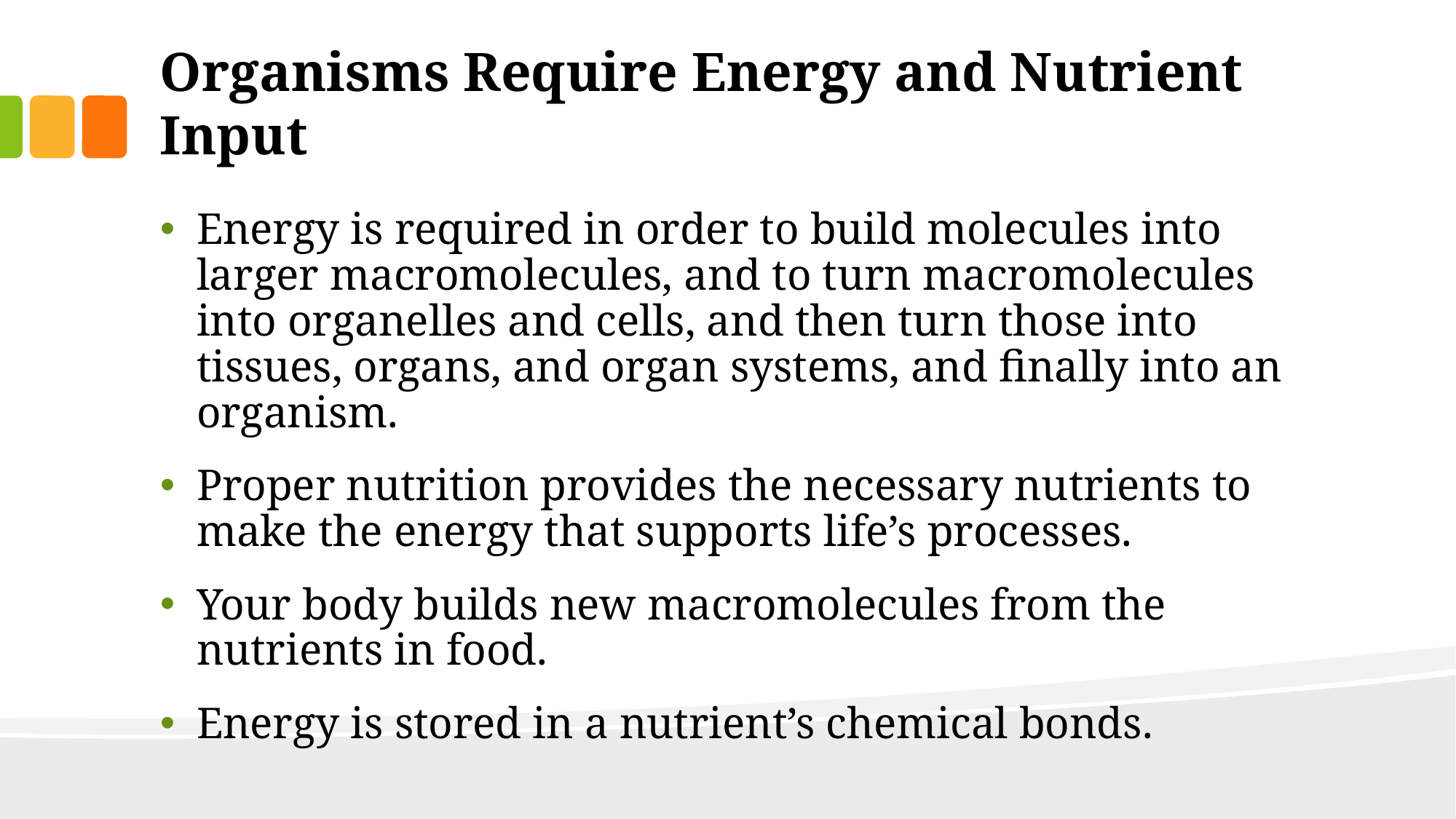

# Organisms Require Energy and Nutrient Input
Energy is required in order to build molecules into larger macromolecules, and to turn macromolecules into organelles and cells, and then turn those into tissues, organs, and organ systems, and finally into an organism.
Proper nutrition provides the necessary nutrients to make the energy that supports life’s processes.
Your body builds new macromolecules from the nutrients in food.
Energy is stored in a nutrient’s chemical bonds.